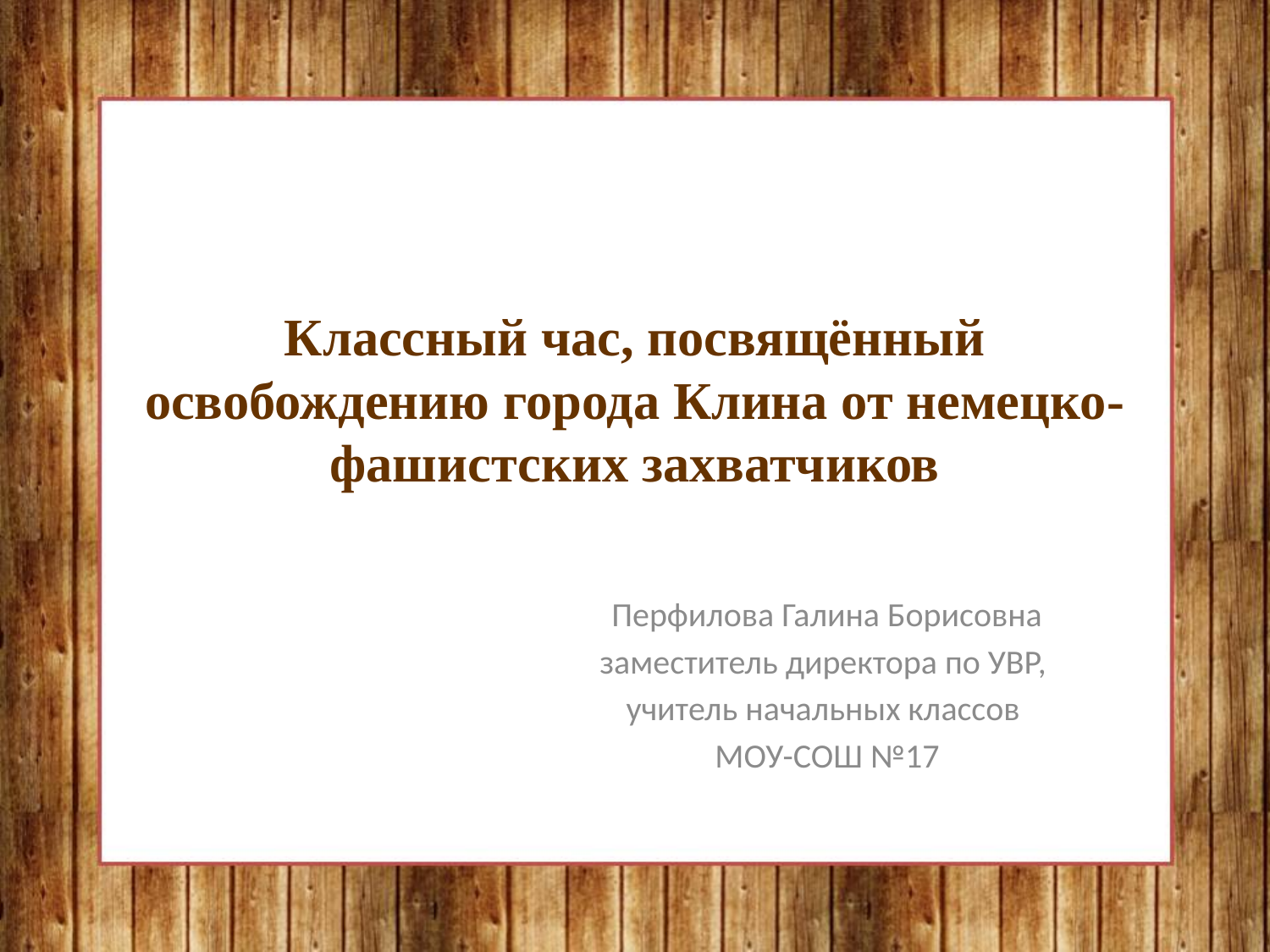

# Классный час, посвящённый освобождению города Клина от немецко-фашистских захватчиков
Перфилова Галина Борисовна
заместитель директора по УВР,
учитель начальных классов
МОУ-СОШ №17